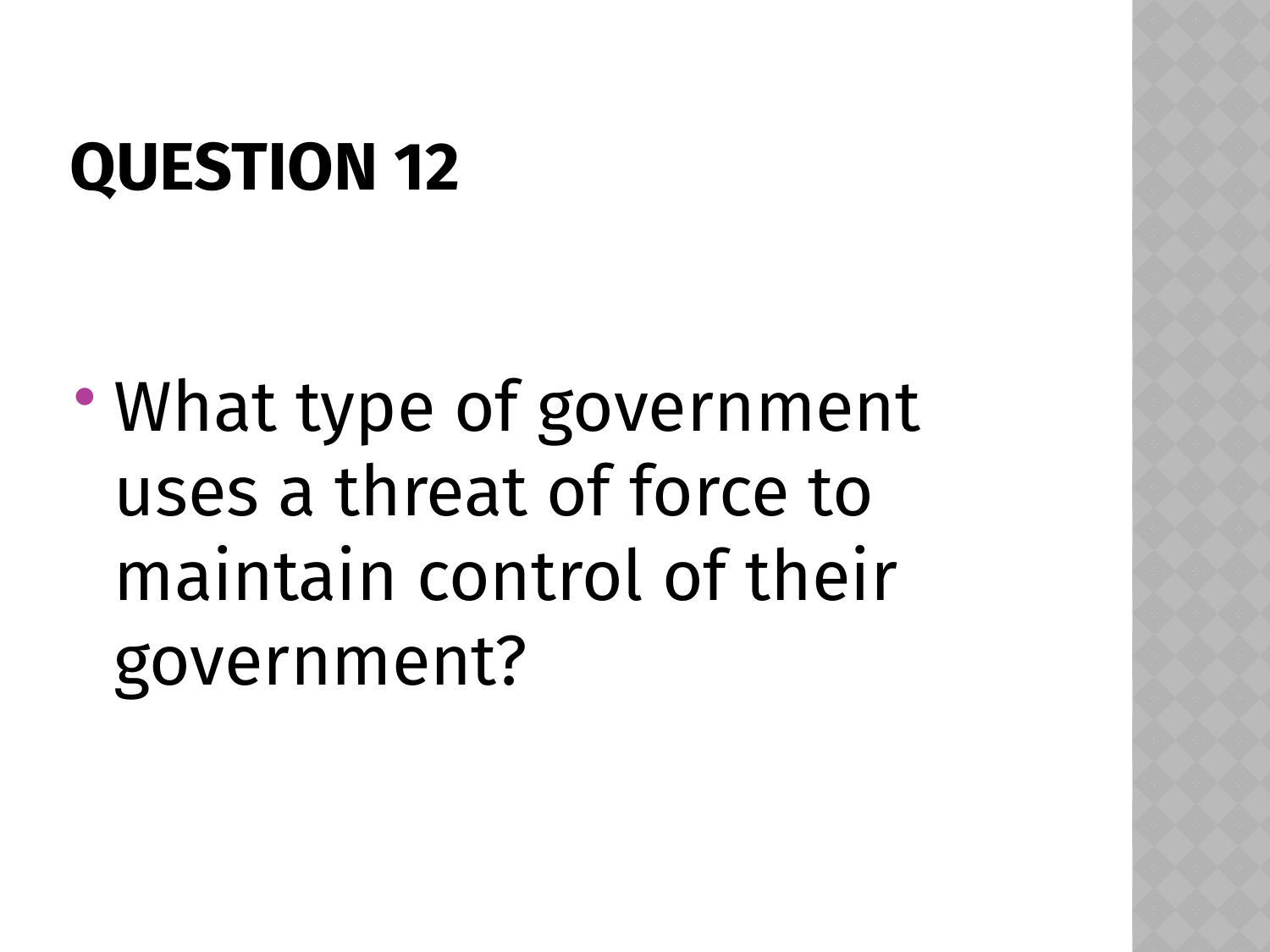

# Question 12

What type of government uses a threat of force to maintain control of their government?